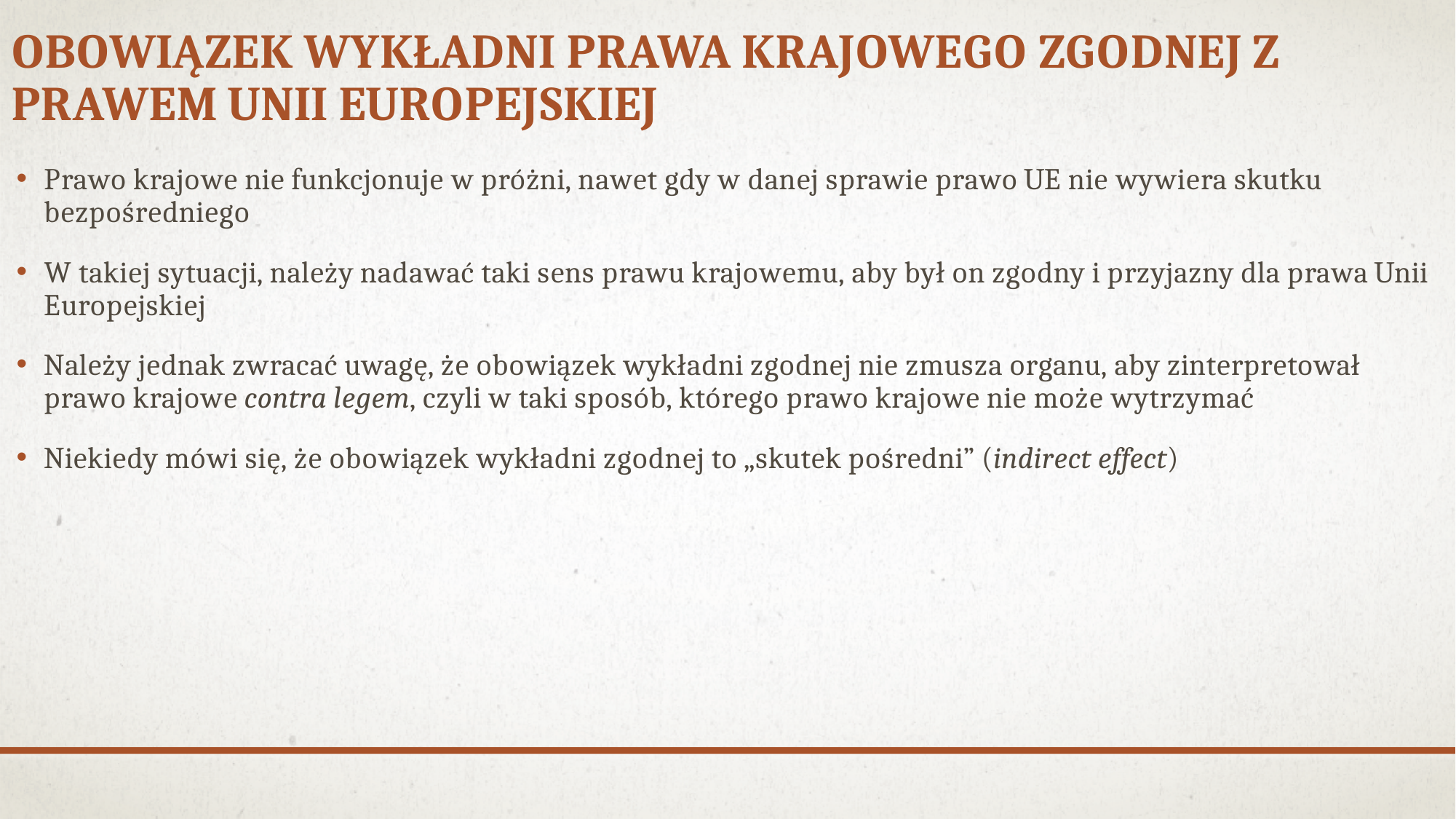

# Obowiązek wykładni prawa krajowego zgodnej z prawem unii europejskiej
Prawo krajowe nie funkcjonuje w próżni, nawet gdy w danej sprawie prawo UE nie wywiera skutku bezpośredniego
W takiej sytuacji, należy nadawać taki sens prawu krajowemu, aby był on zgodny i przyjazny dla prawa Unii Europejskiej
Należy jednak zwracać uwagę, że obowiązek wykładni zgodnej nie zmusza organu, aby zinterpretował prawo krajowe contra legem, czyli w taki sposób, którego prawo krajowe nie może wytrzymać
Niekiedy mówi się, że obowiązek wykładni zgodnej to „skutek pośredni” (indirect effect)